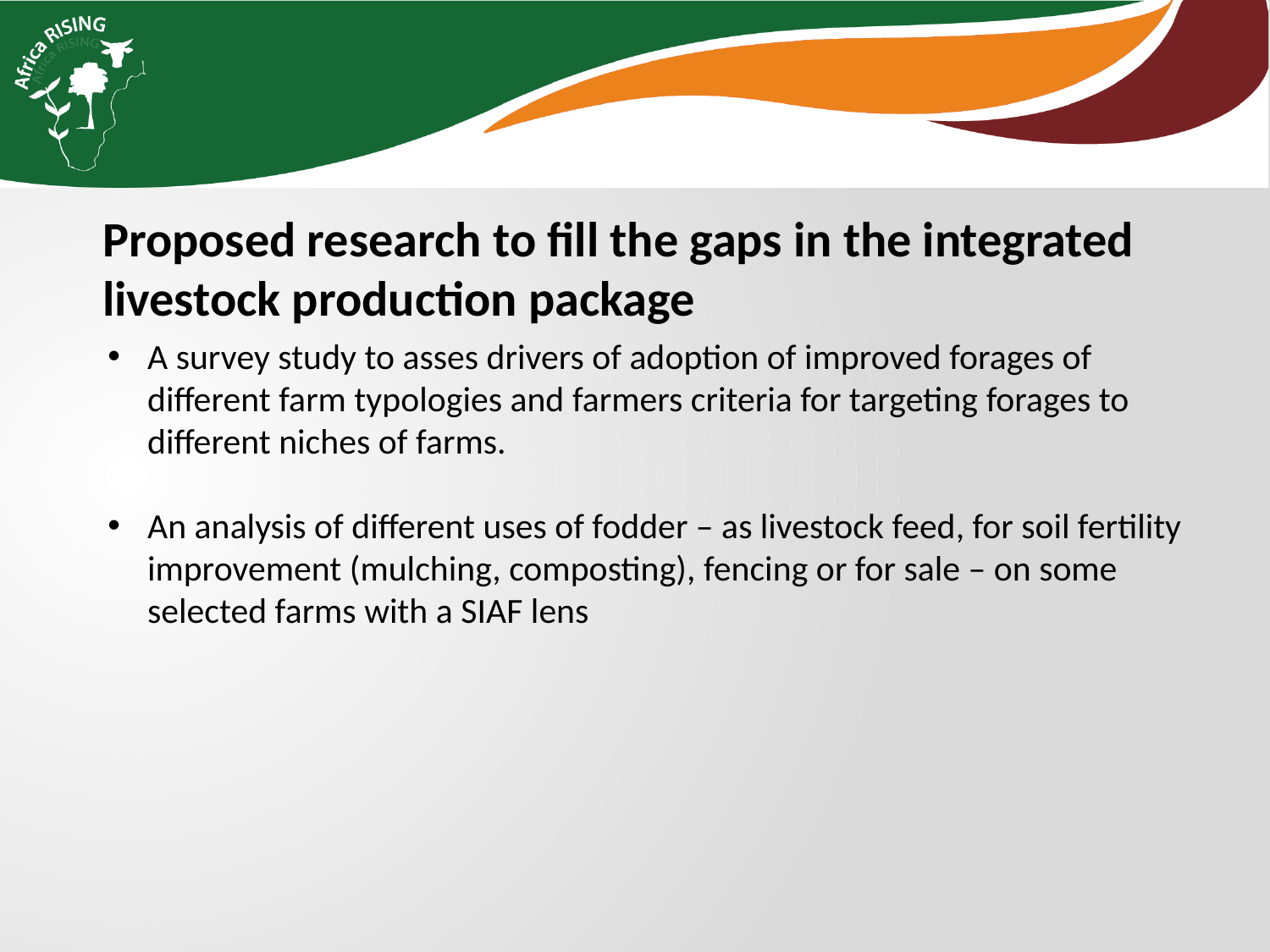

Proposed research to fill the gaps in the integrated livestock production package
A survey study to asses drivers of adoption of improved forages of different farm typologies and farmers criteria for targeting forages to different niches of farms.

An analysis of different uses of fodder – as livestock feed, for soil fertility improvement (mulching, composting), fencing or for sale – on some selected farms with a SIAF lens